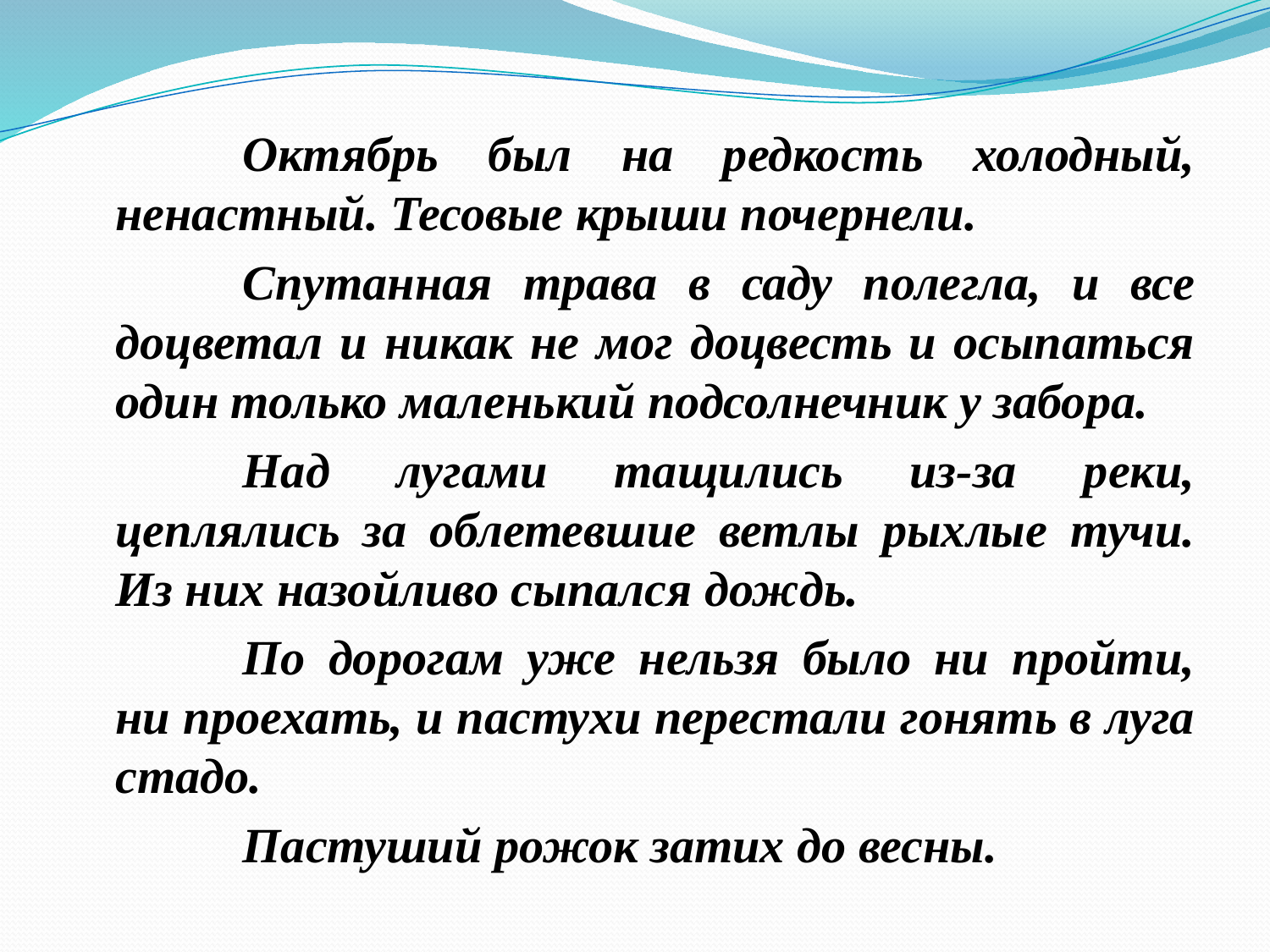

Октябрь был на редкость холодный, ненастный. Тесовые крыши почернели.
		Спутанная трава в саду полегла, и все доцветал и никак не мог доцвесть и осыпаться один только маленький подсолнечник у забора.
		Над лугами тащились из-за реки, цеплялись за облетевшие ветлы рыхлые тучи. Из них назойливо сыпался дождь.
		По дорогам уже нельзя было ни пройти, ни проехать, и пастухи перестали гонять в луга стадо.
		Пастуший рожок затих до весны.